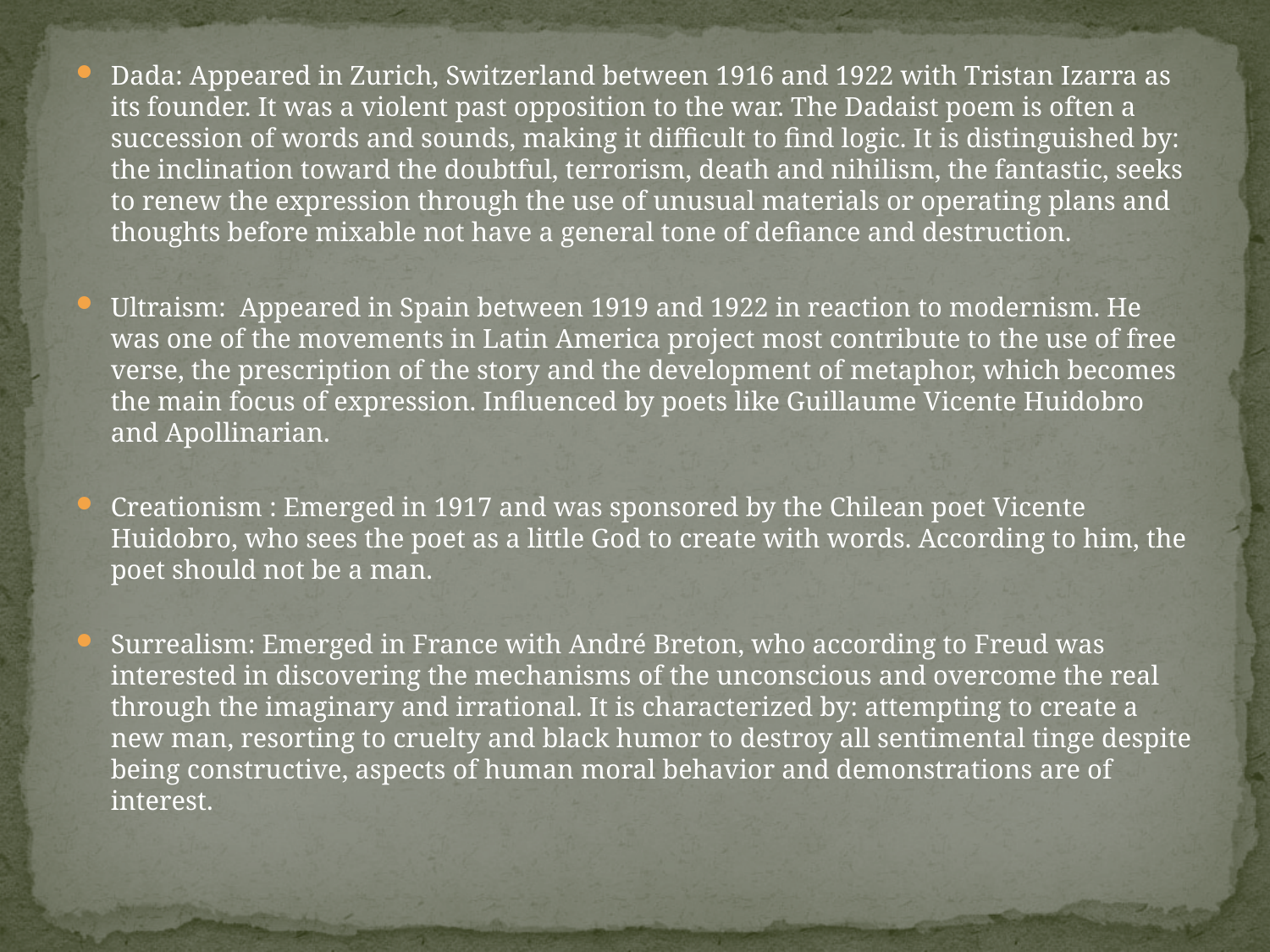

Dada: Appeared in Zurich, Switzerland between 1916 and 1922 with Tristan Izarra as its founder. It was a violent past opposition to the war. The Dadaist poem is often a succession of words and sounds, making it difficult to find logic. It is distinguished by: the inclination toward the doubtful, terrorism, death and nihilism, the fantastic, seeks to renew the expression through the use of unusual materials or operating plans and thoughts before mixable not have a general tone of defiance and destruction.

Ultraism:  Appeared in Spain between 1919 and 1922 in reaction to modernism. He was one of the movements in Latin America project most contribute to the use of free verse, the prescription of the story and the development of metaphor, which becomes the main focus of expression. Influenced by poets like Guillaume Vicente Huidobro and Apollinarian.

Creationism : Emerged in 1917 and was sponsored by the Chilean poet Vicente Huidobro, who sees the poet as a little God to create with words. According to him, the poet should not be a man.

Surrealism: Emerged in France with André Breton, who according to Freud was interested in discovering the mechanisms of the unconscious and overcome the real through the imaginary and irrational. It is characterized by: attempting to create a new man, resorting to cruelty and black humor to destroy all sentimental tinge despite being constructive, aspects of human moral behavior and demonstrations are of interest.